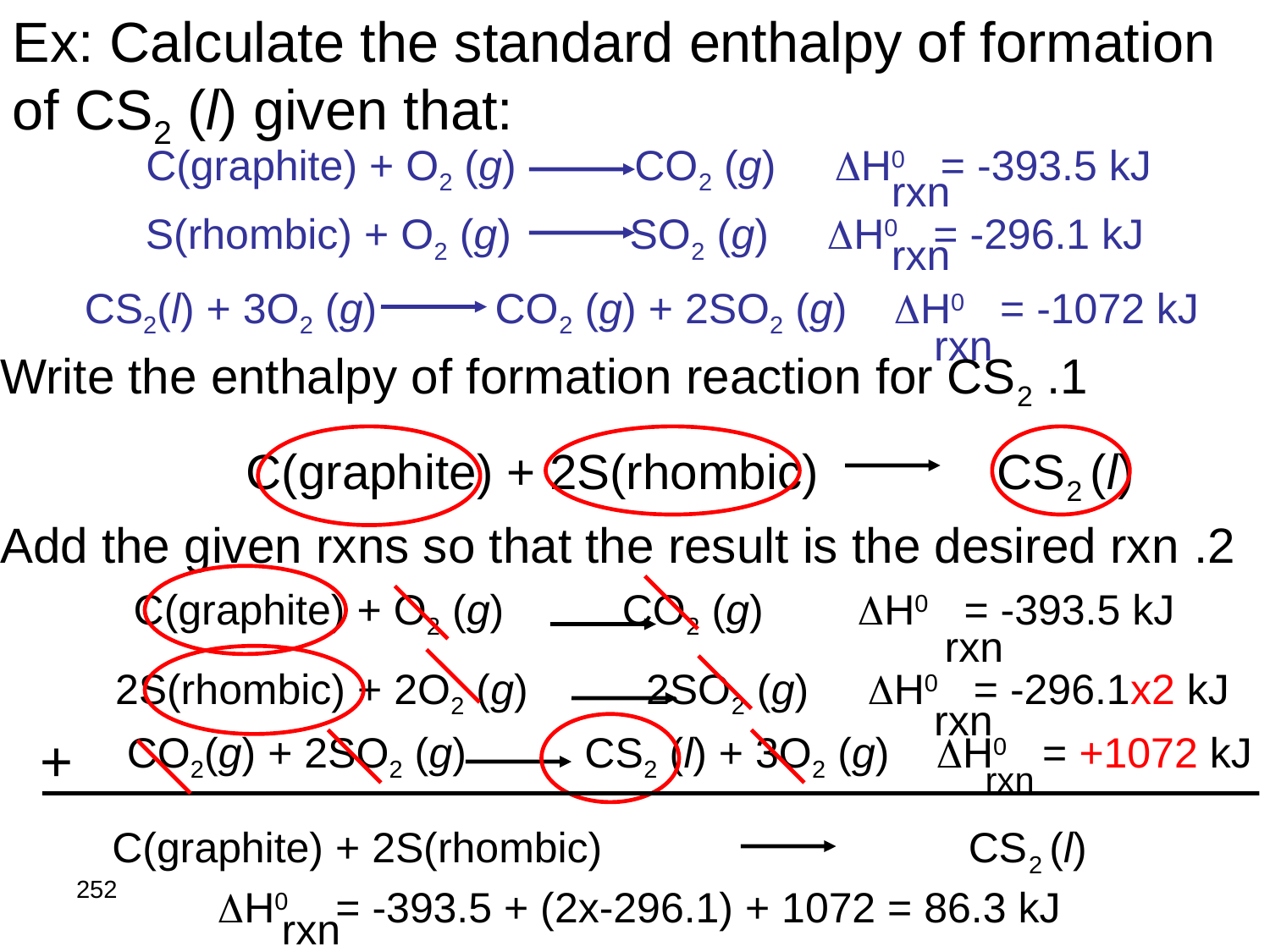

Ex: Calculate the standard enthalpy of formation of CS2 (l) given that:
C(graphite) + O2 (g)          CO2 (g)     ΔH0   = -393.5 kJ
rxn

S(rhombic) + O2 (g)          SO2 (g)     ΔH0   = -296.1 kJ
rxn

CS2(l) + 3O2 (g)          CO2 (g) + 2SO2 (g)    ΔH0   = -1072 kJ

rxn
1. Write the enthalpy of formation reaction for CS2

C(graphite) + 2S(rhombic)             CS2 (l)

2. Add the given rxns so that the result is the desired rxn.

C(graphite) + O2 (g)          CO2 (g)        ΔH0   = -393.5 kJ

rxn

  2S(rhombic) + 2O2 (g)          2SO2 (g)     ΔH0   = -296.1x2 kJ
rxn

+

CO2(g) + 2SO2 (g)          CS2 (l) + 3O2 (g)    ΔH0   = +1072 kJ
rxn

C(graphite) + 2S(rhombic)                               CS2 (l)

252
ΔH0    = -393.5 + (2x-296.1) + 1072 = 86.3 kJ
rxn